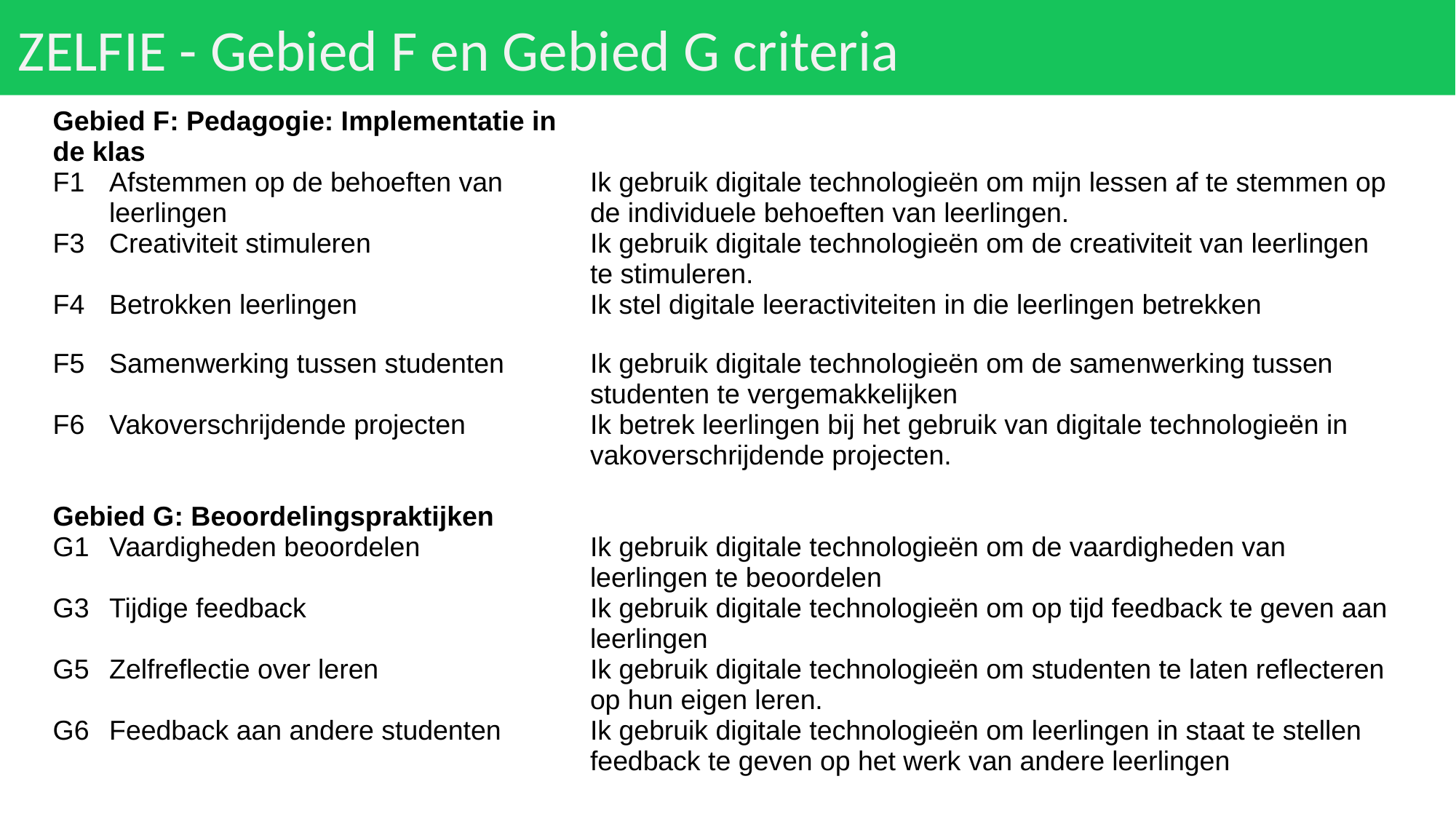

# ZELFIE - Gebied F en Gebied G criteria
| Gebied F: Pedagogie: Implementatie in de klas |  |  |
| --- | --- | --- |
| F1 | Afstemmen op de behoeften van leerlingen | Ik gebruik digitale technologieën om mijn lessen af te stemmen op de individuele behoeften van leerlingen. |
| F3 | Creativiteit stimuleren | Ik gebruik digitale technologieën om de creativiteit van leerlingen te stimuleren. |
| F4 | Betrokken leerlingen | Ik stel digitale leeractiviteiten in die leerlingen betrekken |
| F5 | Samenwerking tussen studenten | Ik gebruik digitale technologieën om de samenwerking tussen studenten te vergemakkelijken |
| F6 | Vakoverschrijdende projecten | Ik betrek leerlingen bij het gebruik van digitale technologieën in vakoverschrijdende projecten. |
|  |  |  |
| Gebied G: Beoordelingspraktijken |  |  |
| G1 | Vaardigheden beoordelen | Ik gebruik digitale technologieën om de vaardigheden van leerlingen te beoordelen |
| G3 | Tijdige feedback | Ik gebruik digitale technologieën om op tijd feedback te geven aan leerlingen |
| G5 | Zelfreflectie over leren | Ik gebruik digitale technologieën om studenten te laten reflecteren op hun eigen leren. |
| G6 | Feedback aan andere studenten | Ik gebruik digitale technologieën om leerlingen in staat te stellen feedback te geven op het werk van andere leerlingen |